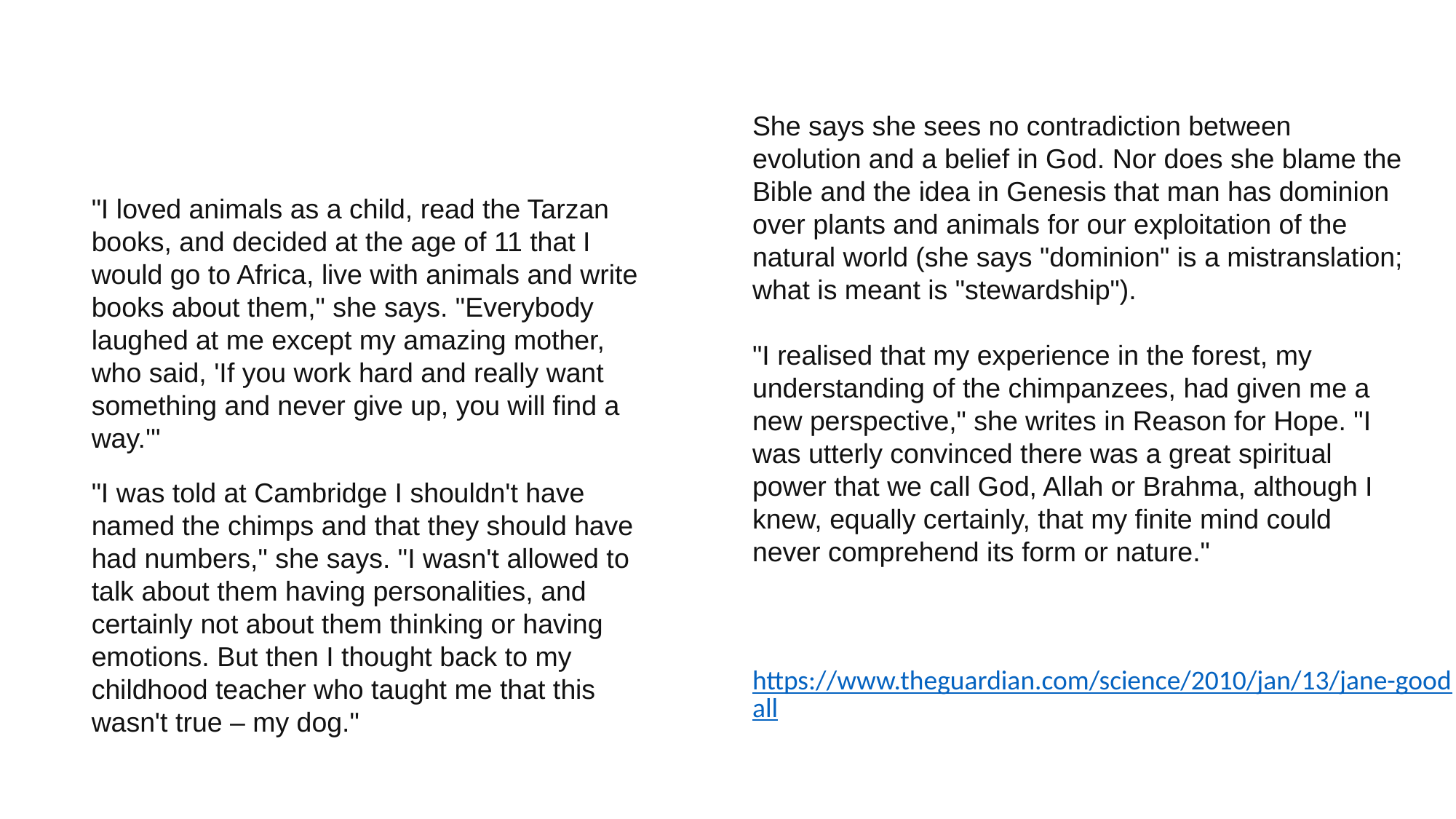

She says she sees no contradiction between evolution and a belief in God. Nor does she blame the Bible and the idea in Genesis that man has dominion over plants and animals for our exploitation of the natural world (she says "dominion" is a mistranslation; what is meant is "stewardship").

"I realised that my experience in the forest, my understanding of the chimpanzees, had given me a new perspective," she writes in Reason for Hope. "I was ­utterly convinced there was a great ­spiritual power that we call God, Allah or Brahma, although I knew, equally ­certainly, that my finite mind could never comprehend its form or nature."
"I loved animals as a child, read the Tarzan books, and decided at the age of 11 that I would go to Africa, live with animals and write books about them," she says. "Everybody laughed at me except my amazing mother, who said, 'If you work hard and really want something and never give up, you will find a way.'"
"I was told at Cambridge I shouldn't have named the chimps and that they should have had numbers," she says. "I wasn't allowed to talk about them having personalities, and certainly not about them thinking or having ­emotions. But then I thought back to my childhood teacher who taught me that this wasn't true – my dog."
https://www.theguardian.com/science/2010/jan/13/jane-goodall